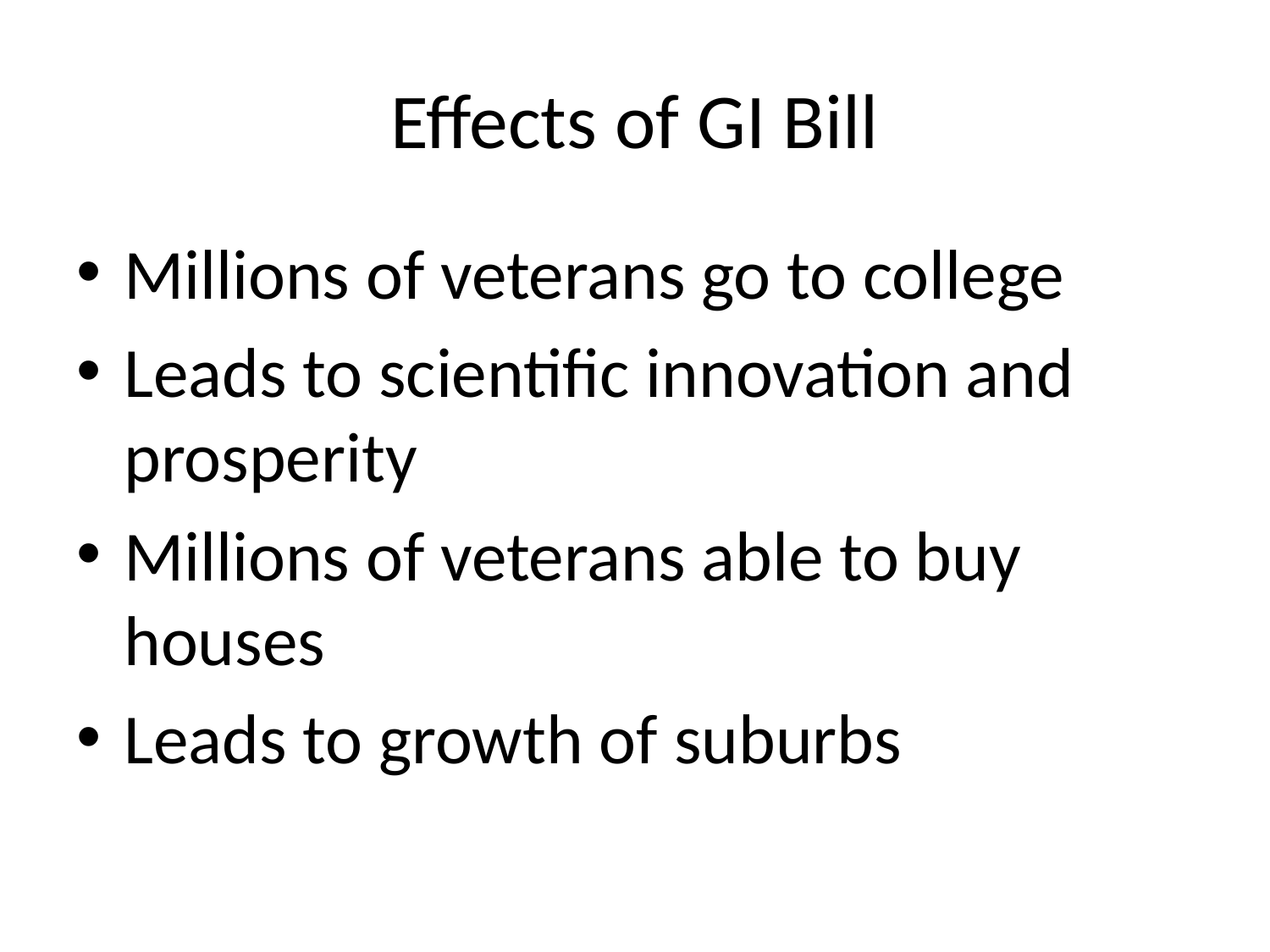

# Effects of GI Bill
Millions of veterans go to college
Leads to scientific innovation and prosperity
Millions of veterans able to buy houses
Leads to growth of suburbs